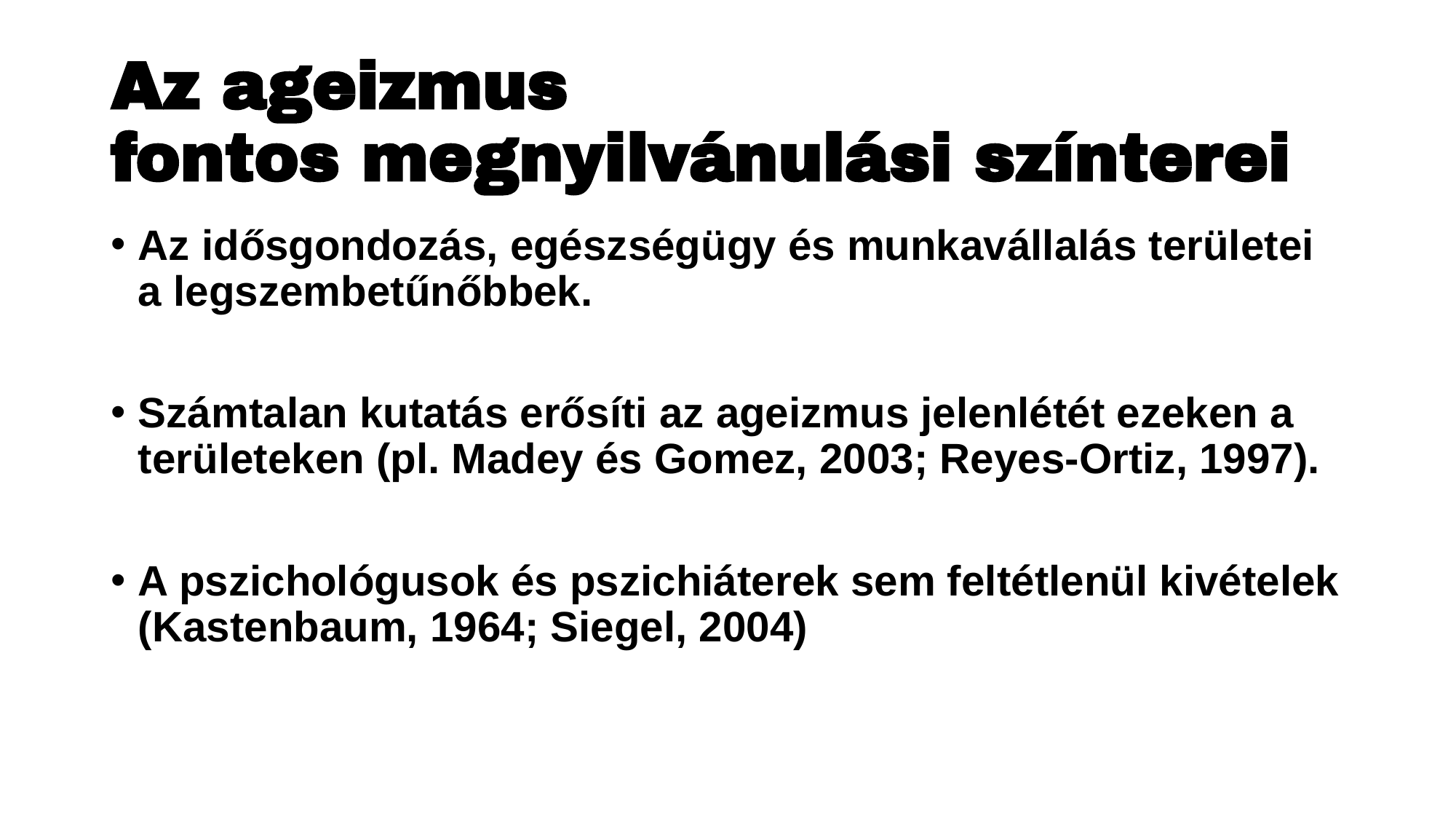

# Az ageizmus fontos megnyilvánulási színterei
Az idősgondozás, egészségügy és munkavállalás területei a legszembetűnőbbek.

Számtalan kutatás erősíti az ageizmus jelenlétét ezeken a területeken (pl. Madey és Gomez, 2003; Reyes-Ortiz, 1997).

A pszichológusok és pszichiáterek sem feltétlenül kivételek (Kastenbaum, 1964; Siegel, 2004)